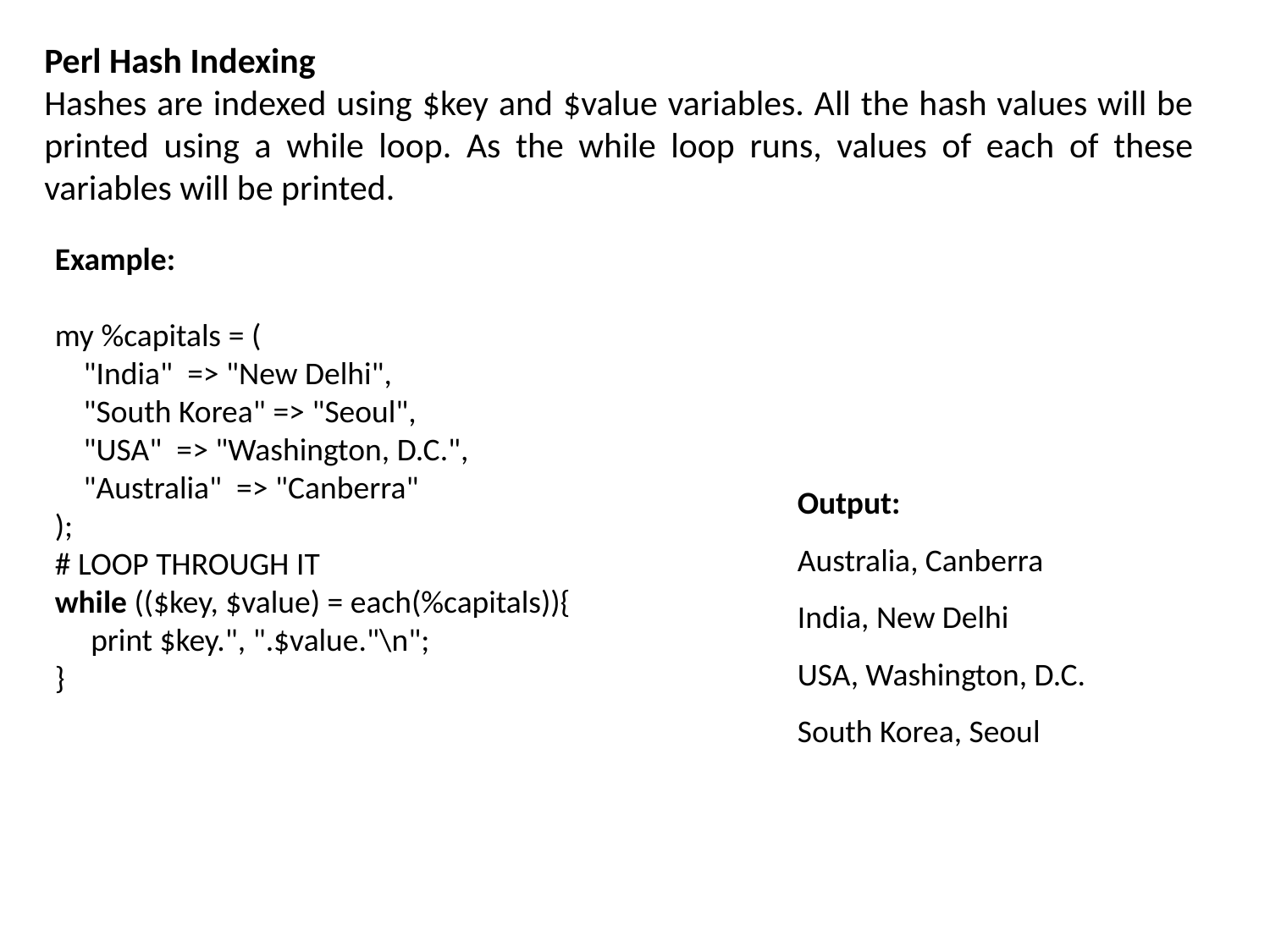

Perl Hash Indexing
Hashes are indexed using $key and $value variables. All the hash values will be printed using a while loop. As the while loop runs, values of each of these variables will be printed.
Example:

my %capitals = (
    "India"  => "New Delhi",
    "South Korea" => "Seoul",
    "USA"  => "Washington, D.C.",
    "Australia"  => "Canberra"
);
# LOOP THROUGH IT
while (($key, $value) = each(%capitals)){
     print $key.", ".$value."\n";
}
Output:
Australia, Canberra
India, New Delhi
USA, Washington, D.C.
South Korea, Seoul